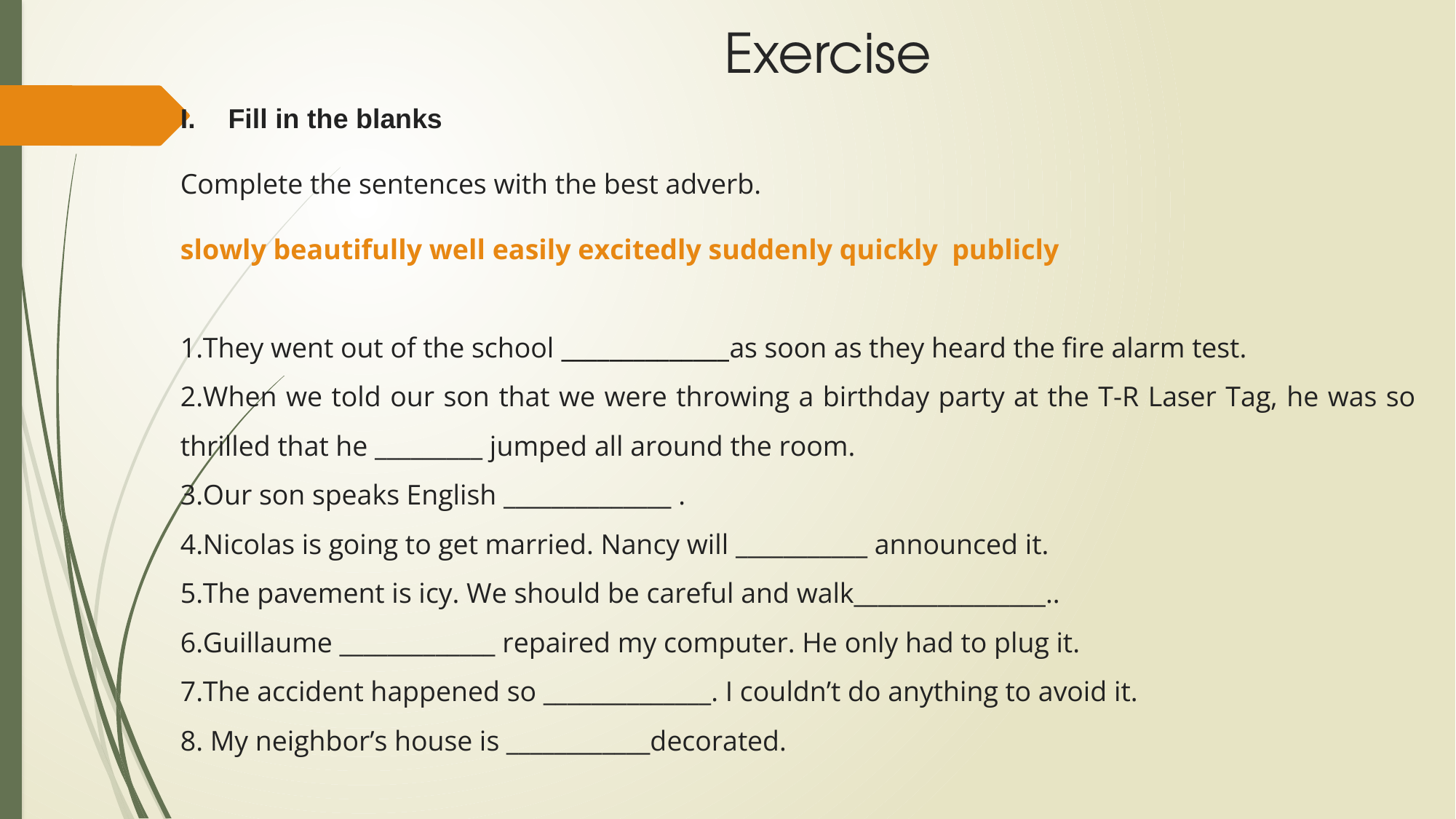

# Exercise
Fill in the blanks

Complete the sentences with the best adverb.

slowly beautifully well easily excitedly suddenly quickly  publicly

They went out of the school ______________as soon as they heard the fire alarm test.
When we told our son that we were throwing a birthday party at the T-R Laser Tag, he was so thrilled that he _________ jumped all around the room.
Our son speaks English ______________ .
Nicolas is going to get married. Nancy will ___________ announced it.
The pavement is icy. We should be careful and walk________________..
Guillaume _____________ repaired my computer. He only had to plug it.
The accident happened so ______________. I couldn’t do anything to avoid it.
 My neighbor’s house is ____________decorated.